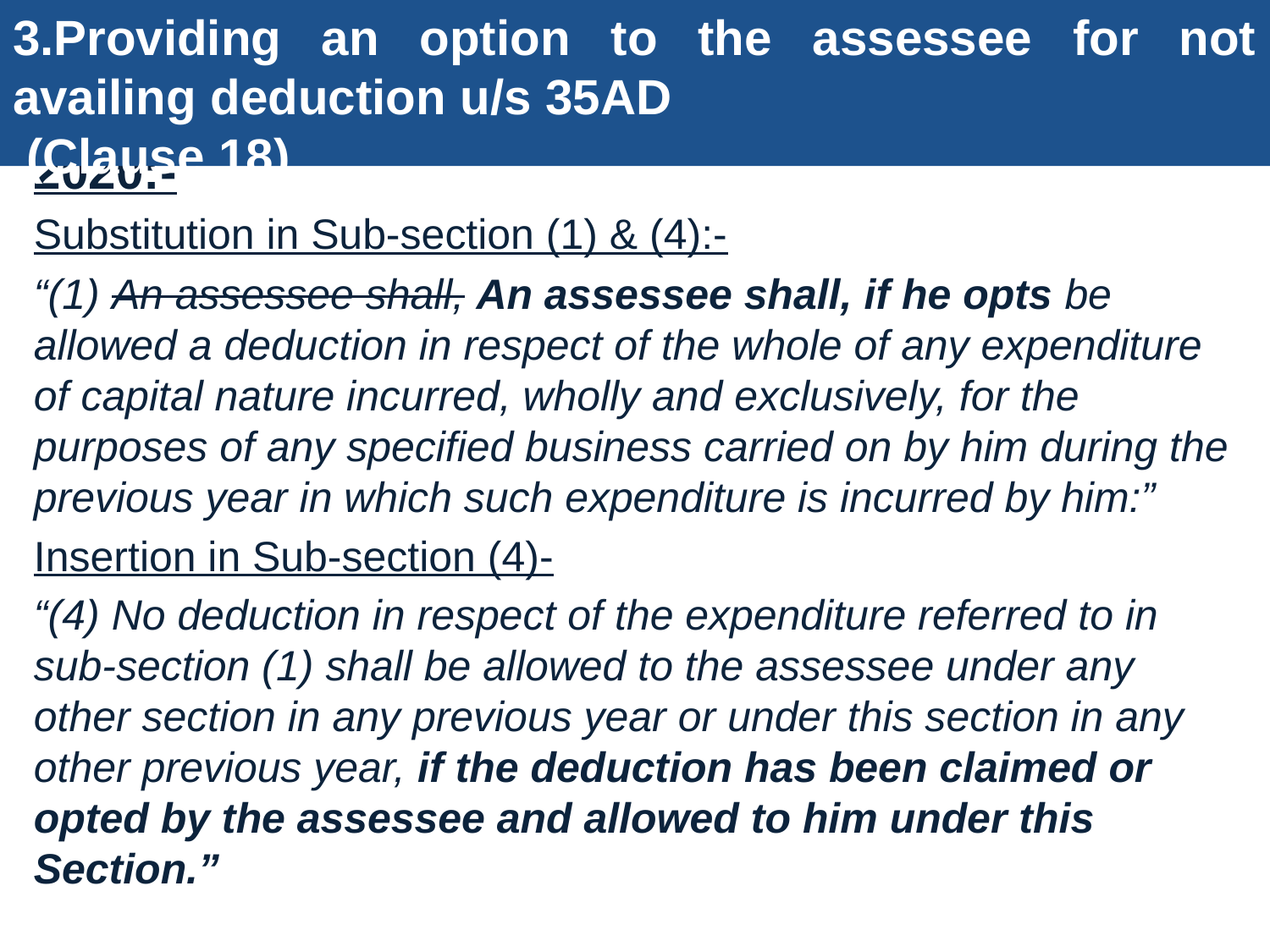

3.Providing an option to the assessee for not availing deduction u/s 35AD				         (Clause 18)
Amendment in Section 35AD w.e.f. 1st day of April, 2020:-
Substitution in Sub-section (1) & (4):-
“(1) An assessee shall, An assessee shall, if he opts be allowed a deduction in respect of the whole of any expenditure of capital nature incurred, wholly and exclusively, for the purposes of any specified business carried on by him during the previous year in which such expenditure is incurred by him:”
Insertion in Sub-section (4)-
“(4) No deduction in respect of the expenditure referred to in sub-section (1) shall be allowed to the assessee under any other section in any previous year or under this section in any other previous year, if the deduction has been claimed or opted by the assessee and allowed to him under this Section.”
78